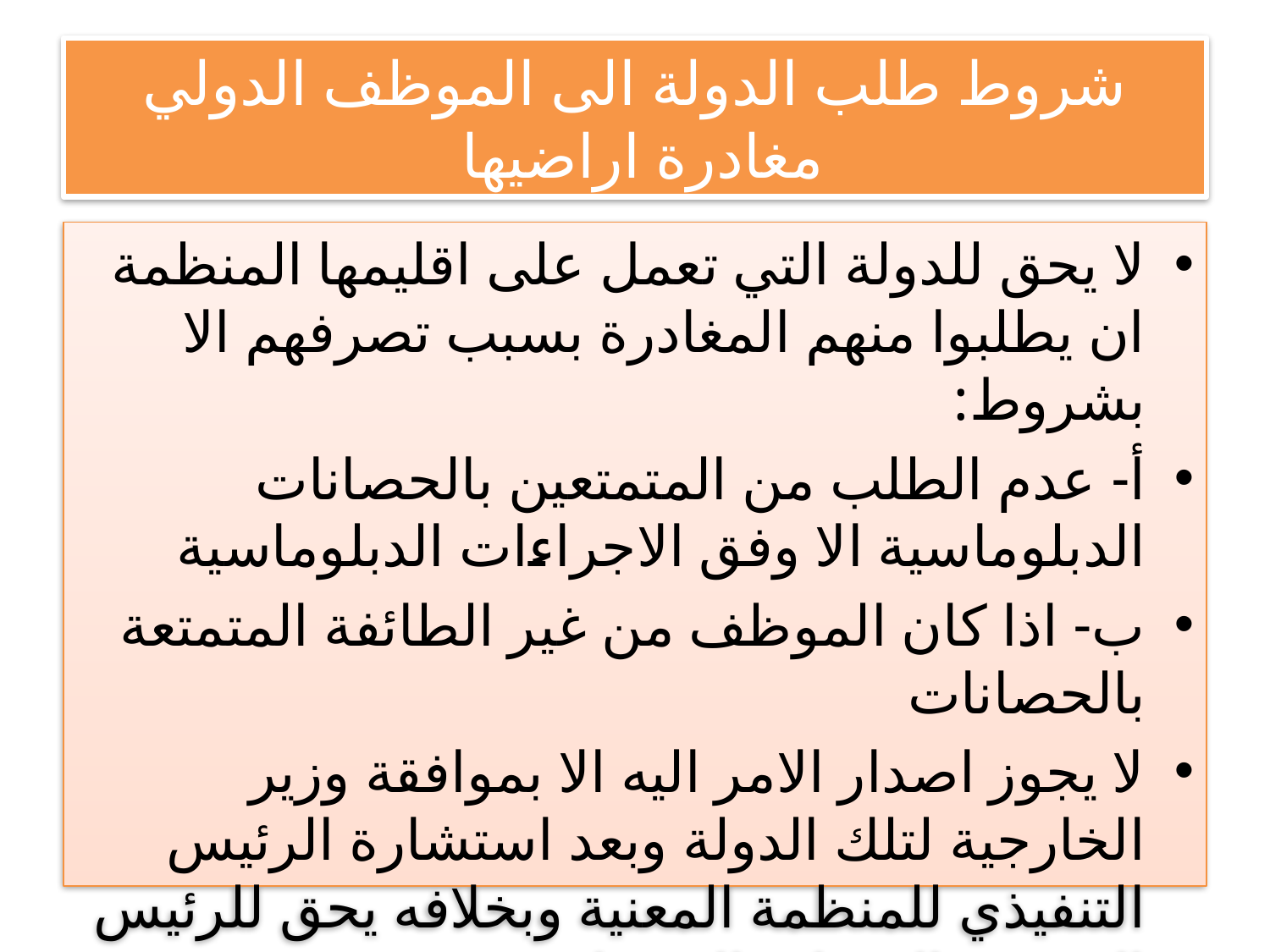

# شروط طلب الدولة الى الموظف الدولي مغادرة اراضيها
لا يحق للدولة التي تعمل على اقليمها المنظمة ان يطلبوا منهم المغادرة بسبب تصرفهم الا بشروط:
أ- عدم الطلب من المتمتعين بالحصانات الدبلوماسية الا وفق الاجراءات الدبلوماسية
ب- اذا كان الموظف من غير الطائفة المتمتعة بالحصانات
لا يجوز اصدار الامر اليه الا بموافقة وزير الخارجية لتلك الدولة وبعد استشارة الرئيس التنفيذي للمنظمة المعنية وبخلافه يحق للرئيس التنفيذي التدخل والاحتجاج